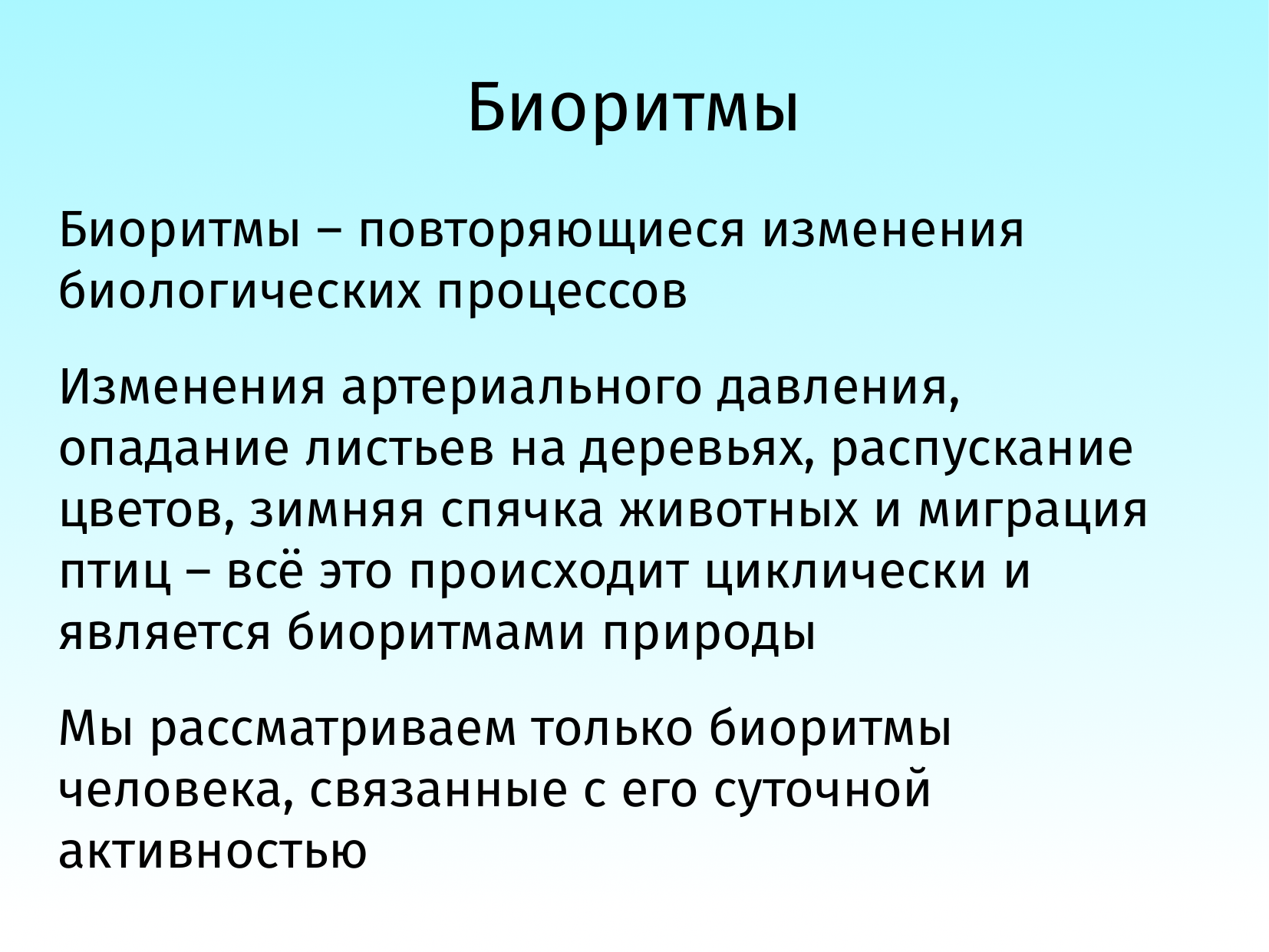

Биоритмы
Биоритмы – повторяющиеся изменения биологических процессов

Изменения артериального давления, опадание листьев на деревьях, распускание цветов, зимняя спячка животных и миграция птиц – всё это происходит циклически и является биоритмами природы

Мы рассматриваем только биоритмы человека, связанные с его суточной активностью